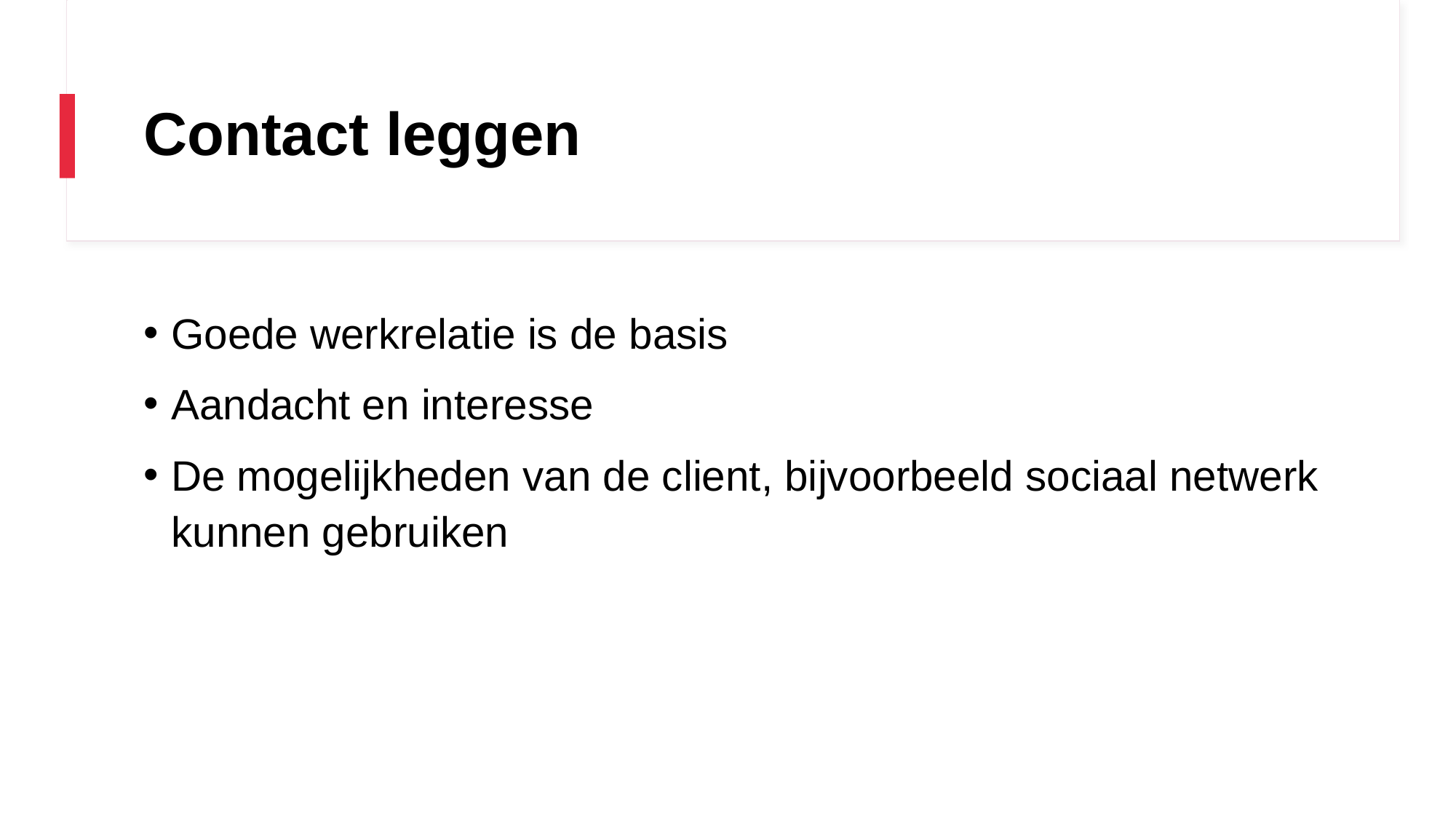

# Contact leggen
Goede werkrelatie is de basis
Aandacht en interesse
De mogelijkheden van de client, bijvoorbeeld sociaal netwerk kunnen gebruiken